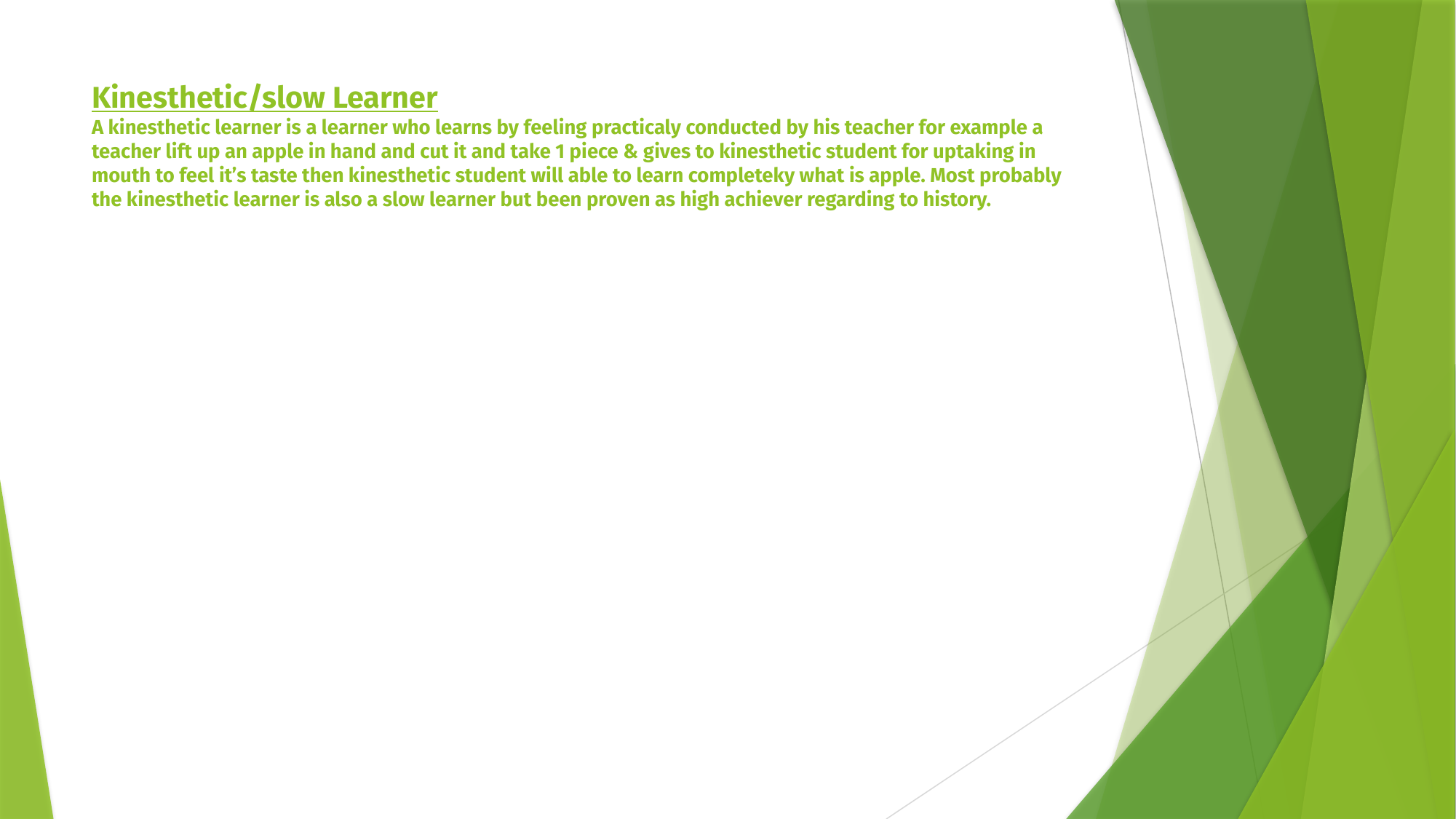

# Kinesthetic/slow Learner A kinesthetic learner is a learner who learns by feeling practicaly conducted by his teacher for example a teacher lift up an apple in hand and cut it and take 1 piece & gives to kinesthetic student for uptaking in mouth to feel it’s taste then kinesthetic student will able to learn completeky what is apple. Most probably the kinesthetic learner is also a slow learner but been proven as high achiever regarding to history.